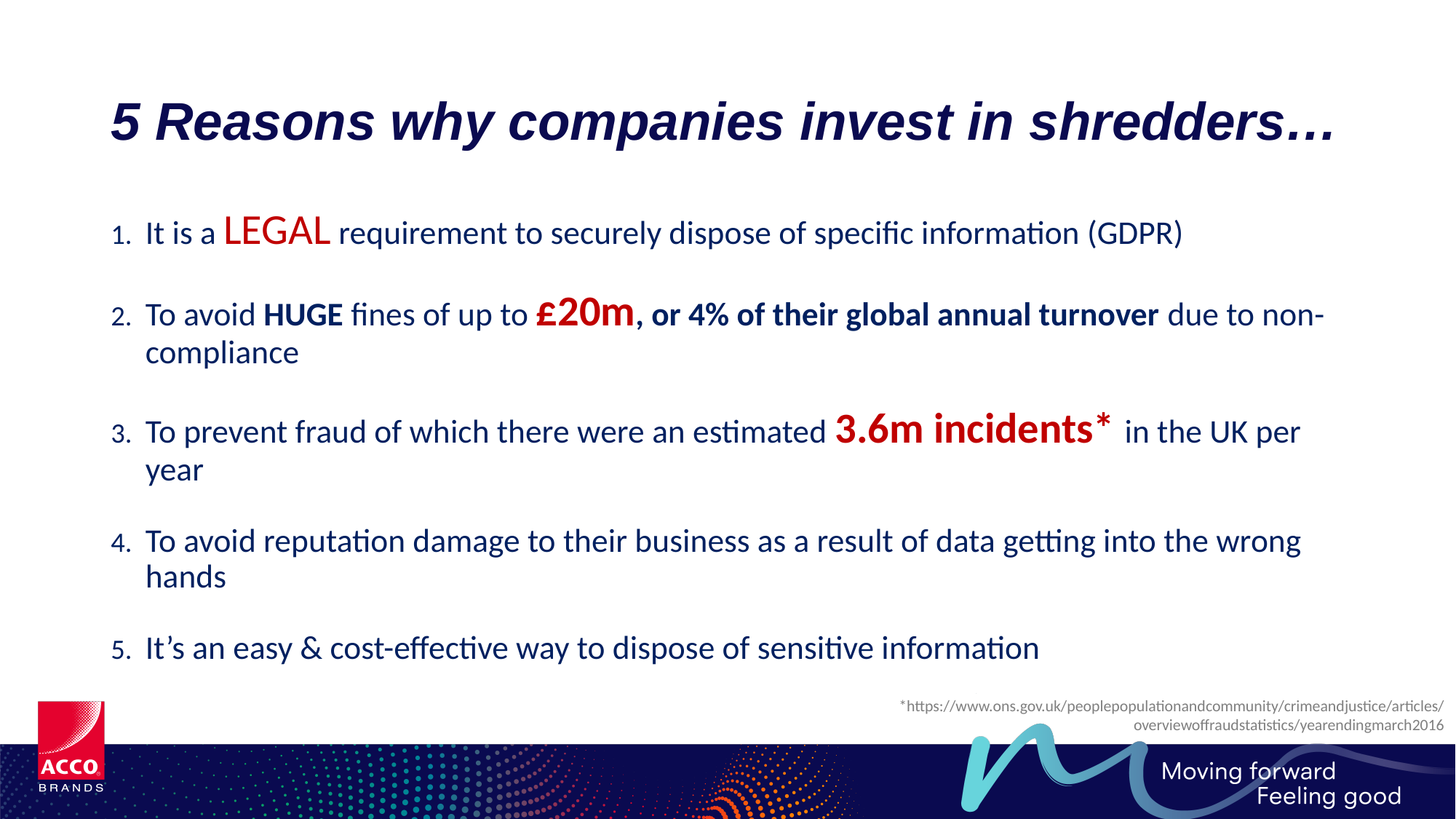

# 5 Reasons why companies invest in shredders…
It is a LEGAL requirement to securely dispose of specific information (GDPR)

To avoid HUGE fines of up to £20m, or 4% of their global annual turnover due to non-compliance

To prevent fraud of which there were an estimated 3.6m incidents* in the UK per year

To avoid reputation damage to their business as a result of data getting into the wrong hands

It’s an easy & cost-effective way to dispose of sensitive information

*https://www.ons.gov.uk/peoplepopulationandcommunity/crimeandjustice/articles/overviewoffraudstatistics/yearendingmarch2016